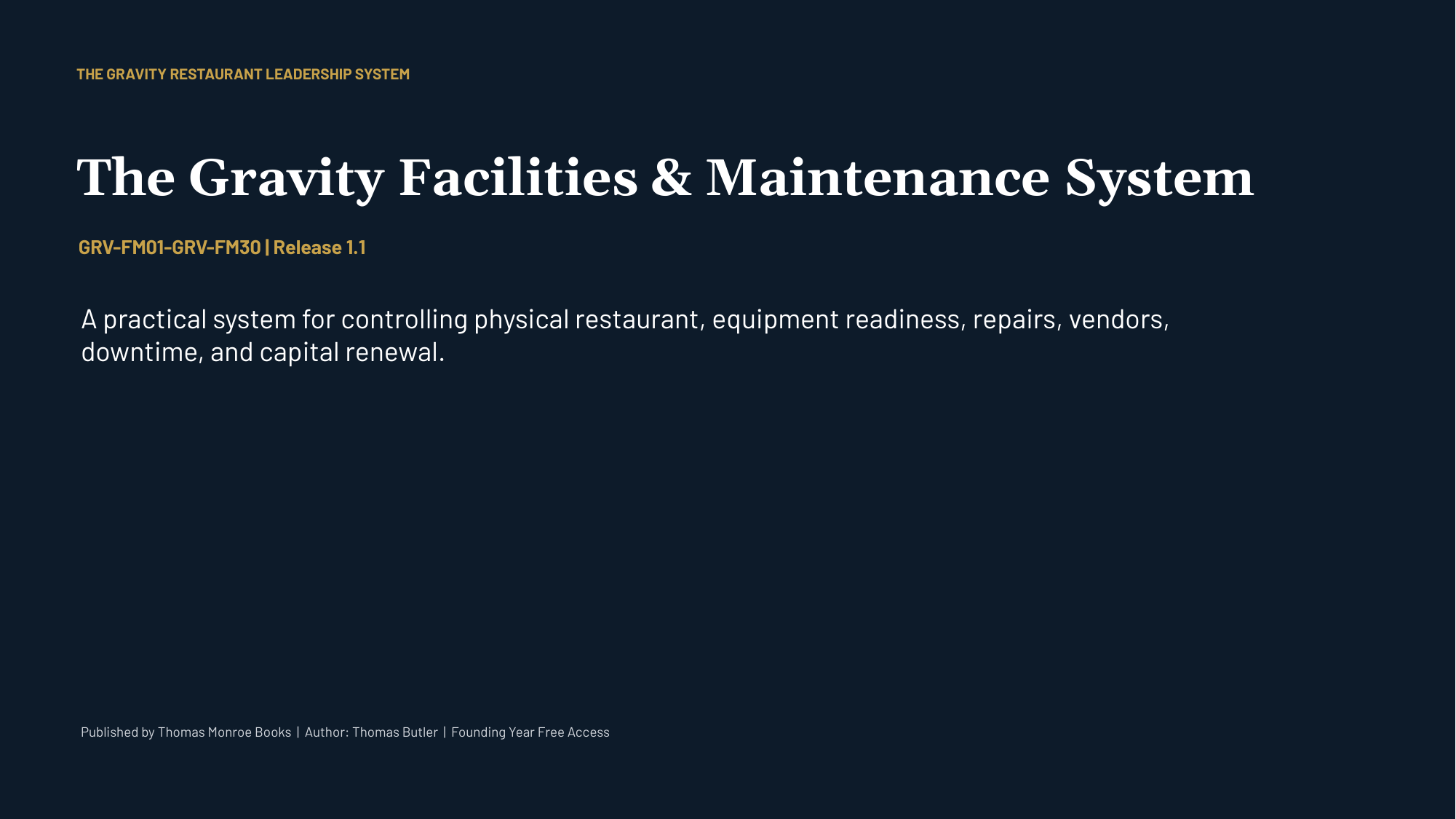

THE GRAVITY RESTAURANT LEADERSHIP SYSTEM
The Gravity Facilities & Maintenance System
GRV-FM01-GRV-FM30 | Release 1.1
A practical system for controlling physical restaurant, equipment readiness, repairs, vendors, downtime, and capital renewal.
Published by Thomas Monroe Books  |  Author: Thomas Butler  |  Founding Year Free Access